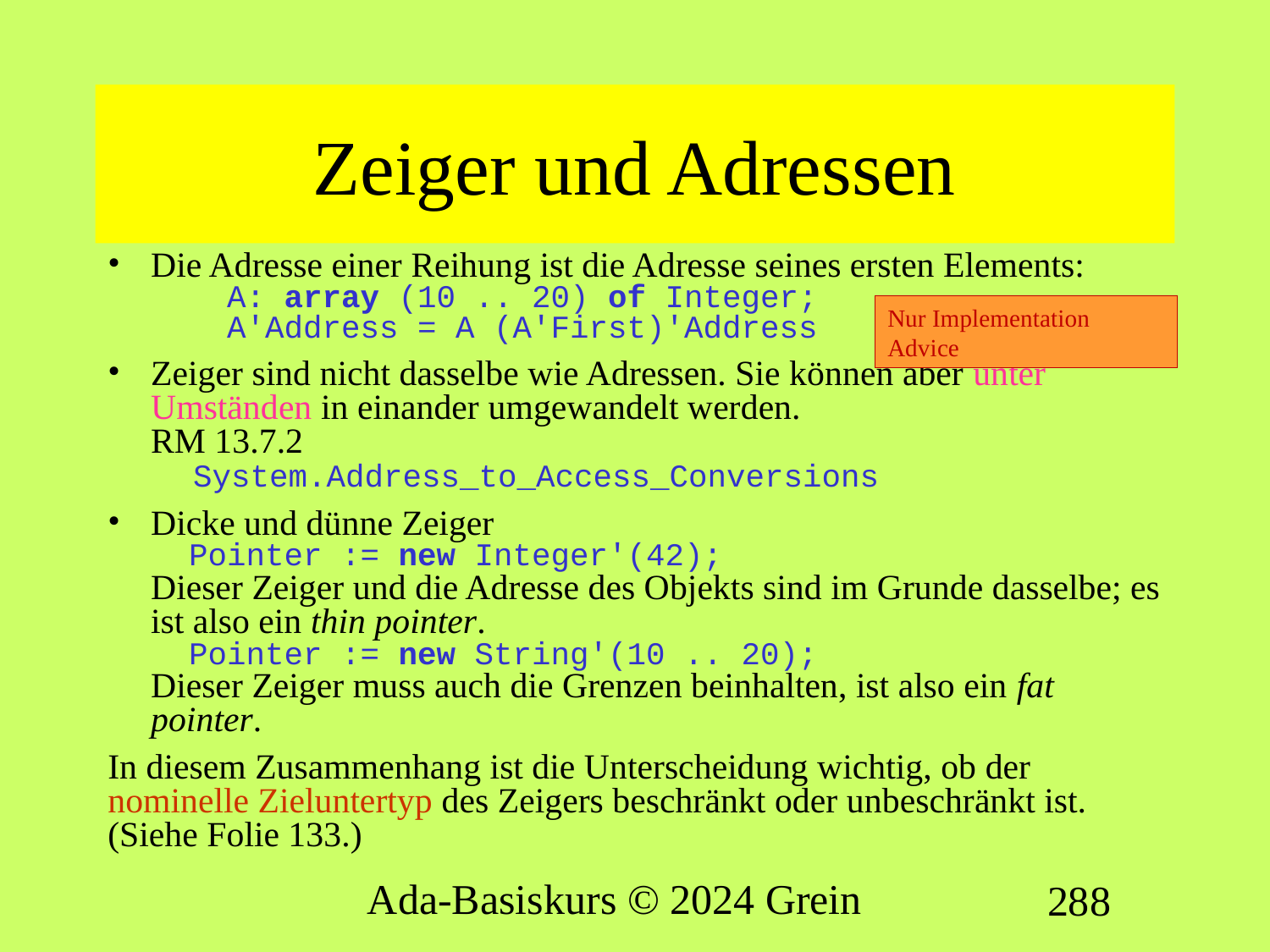

# Zeiger und Adressen
Die Adresse einer Reihung ist die Adresse seines ersten Elements:
    A: array (10 .. 20) of Integer;
    A'Address = A (A'First)'Address
Zeiger sind nicht dasselbe wie Adressen. Sie können aber unter Umständen in einander umgewandelt werden.
RM 13.7.2
  System.Address_to_Access_Conversions
Dicke und dünne Zeiger
  Pointer := new Integer'(42);
Dieser Zeiger und die Adresse des Objekts sind im Grunde dasselbe; es ist also ein thin pointer.
  Pointer := new String'(10 .. 20);
Dieser Zeiger muss auch die Grenzen beinhalten, ist also ein fat pointer.
In diesem Zusammenhang ist die Unterscheidung wichtig, ob der nominelle Zieluntertyp des Zeigers beschränkt oder unbeschränkt ist. (Siehe Folie 133.)
Nur Implementation Advice
Ada-Basiskurs © 2024 Grein
288